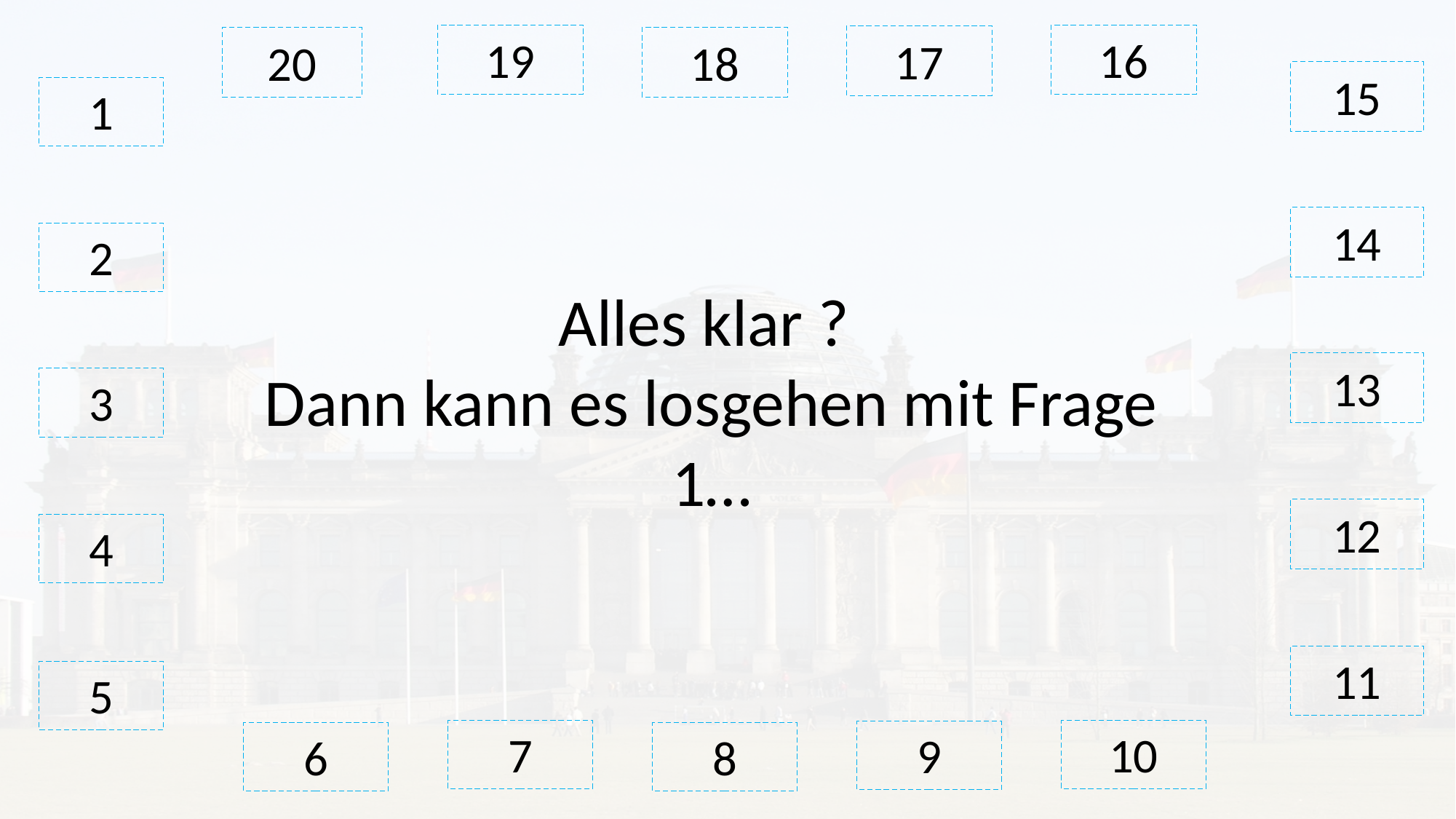

19
16
17
# 20
18
15
1
14
2
Alles klar ?
Dann kann es losgehen mit Frage 1…
13
3
12
4
11
5
7
10
9
6
8